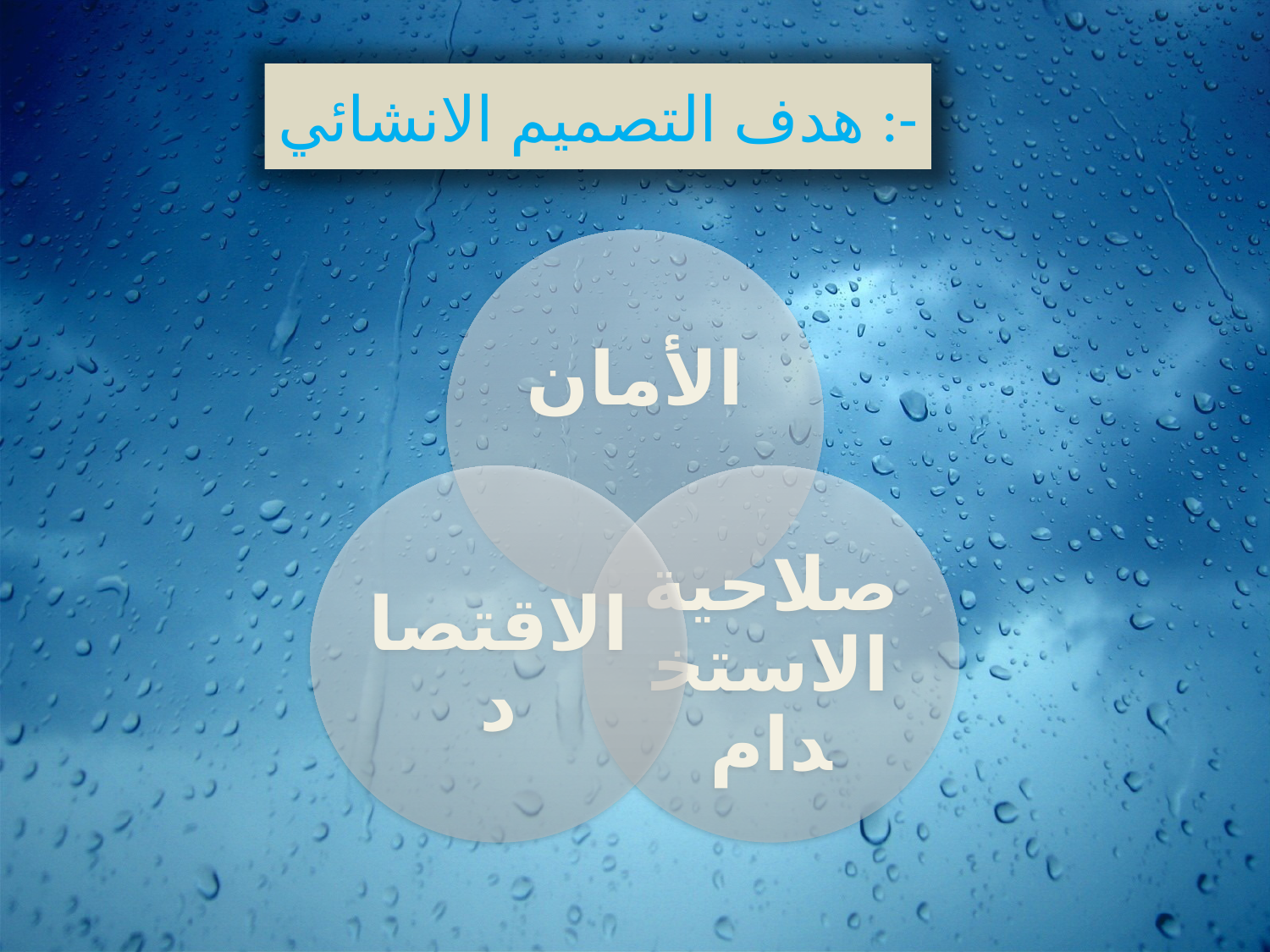

هدف التصميم الانشائي :-
الأمان
صلاحية الاستخدام
الاقتصاد